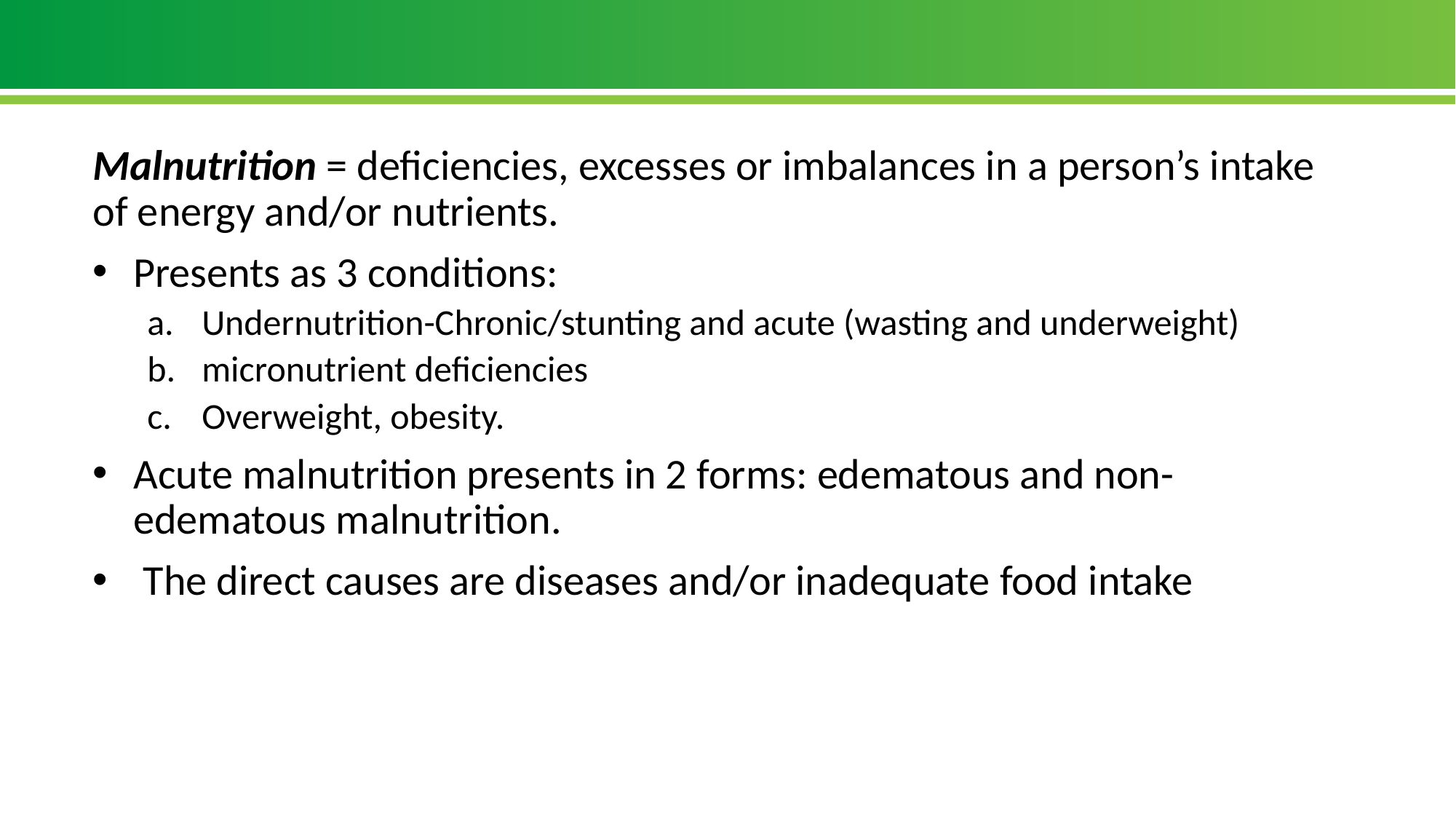

#
Malnutrition = deficiencies, excesses or imbalances in a person’s intake of energy and/or nutrients.
Presents as 3 conditions:
Undernutrition-Chronic/stunting and acute (wasting and underweight)
micronutrient deficiencies
Overweight, obesity.
Acute malnutrition presents in 2 forms: edematous and non-edematous malnutrition.
 The direct causes are diseases and/or inadequate food intake